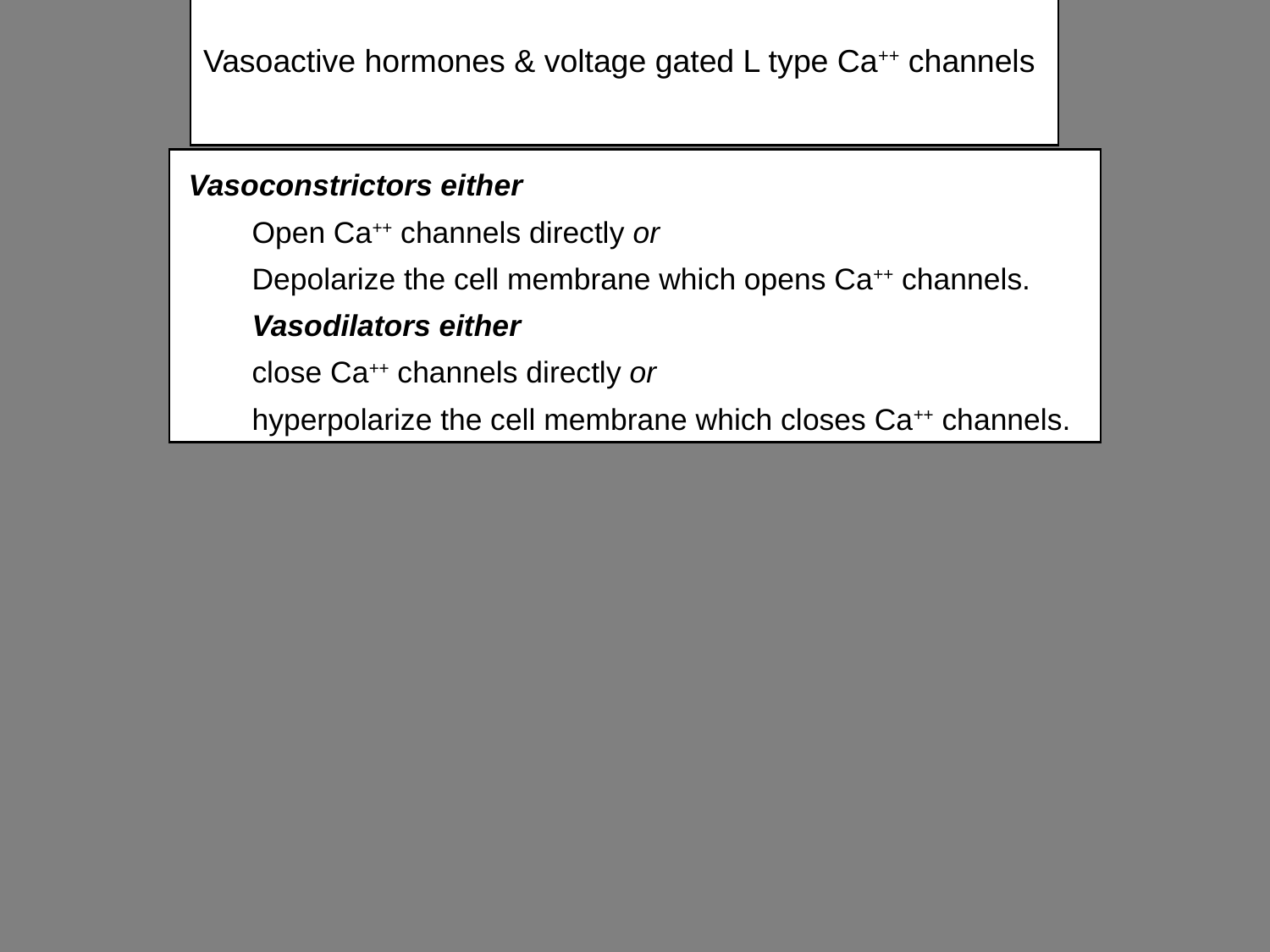

# Vasoactive hormones & voltage gated L type Ca++ channels
Vasoconstrictors either
Open Ca++ channels directly or
Depolarize the cell membrane which opens Ca++ channels.
Vasodilators either
close Ca++ channels directly or
hyperpolarize the cell membrane which closes Ca++ channels.